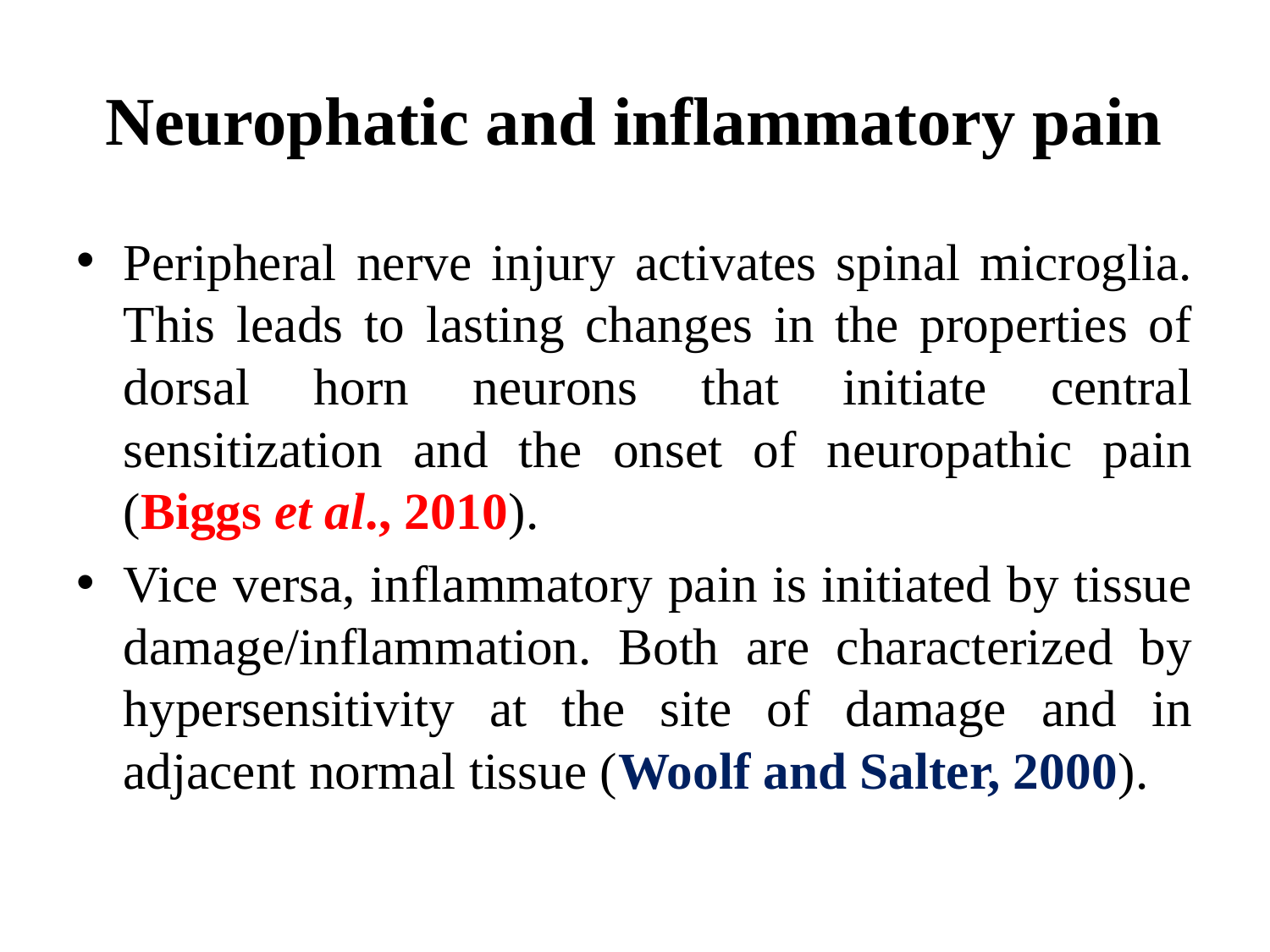

# Neurophatic and inflammatory pain
Peripheral nerve injury activates spinal microglia. This leads to lasting changes in the properties of dorsal horn neurons that initiate central sensitization and the onset of neuropathic pain (Biggs et al., 2010).
Vice versa, inflammatory pain is initiated by tissue damage/inflammation. Both are characterized by hypersensitivity at the site of damage and in adjacent normal tissue (Woolf and Salter, 2000).